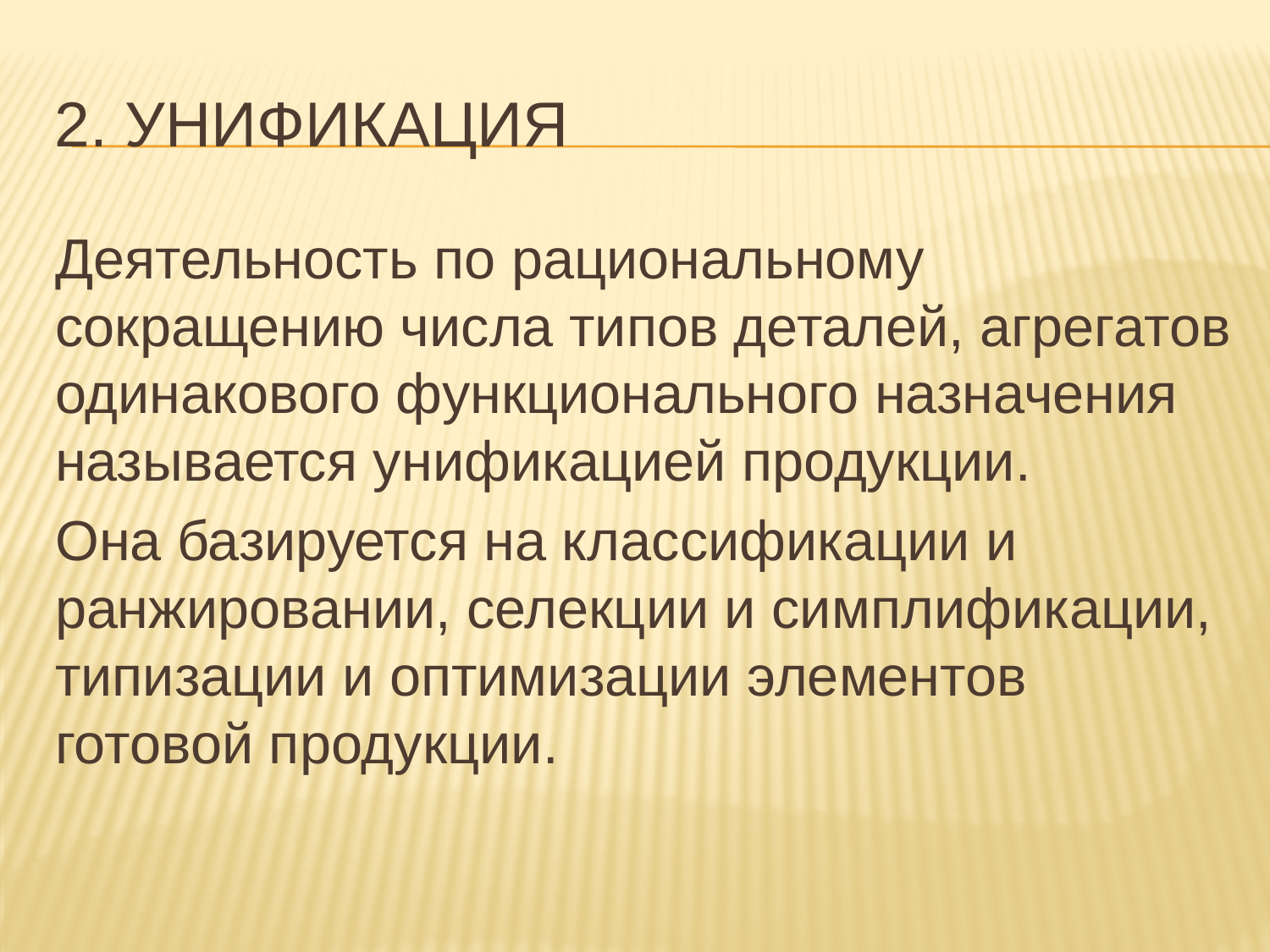

# 2. унификация
Деятельность по рациональному сокращению числа типов деталей, агрегатов одинакового функционального назначения называется унификацией продукции.
Она базируется на классификации и ранжировании, селекции и симплификации, типизации и оптимизации элементов готовой продукции.